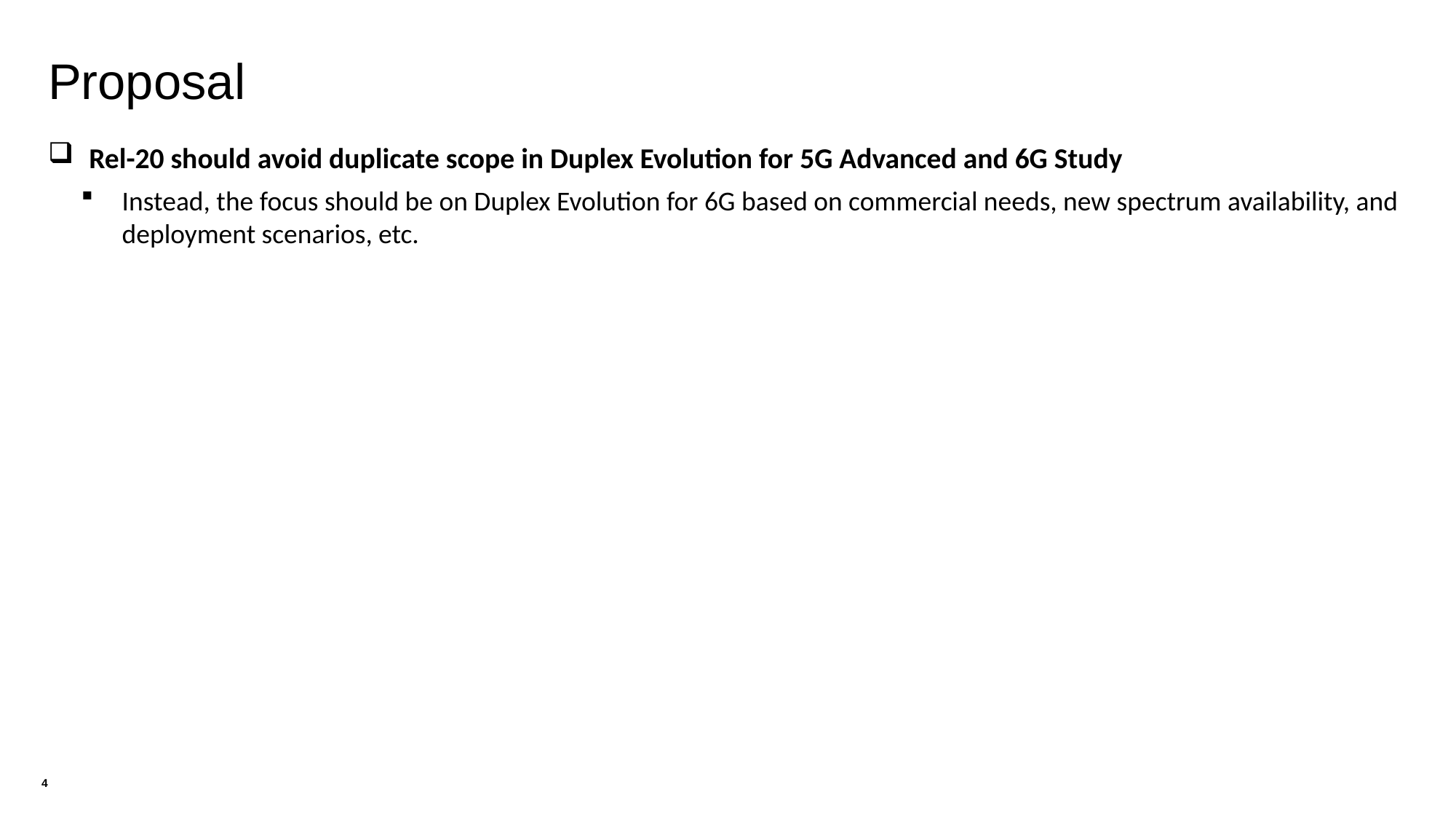

# Proposal
Rel-20 should avoid duplicate scope in Duplex Evolution for 5G Advanced and 6G Study
Instead, the focus should be on Duplex Evolution for 6G based on commercial needs, new spectrum availability, and deployment scenarios, etc.